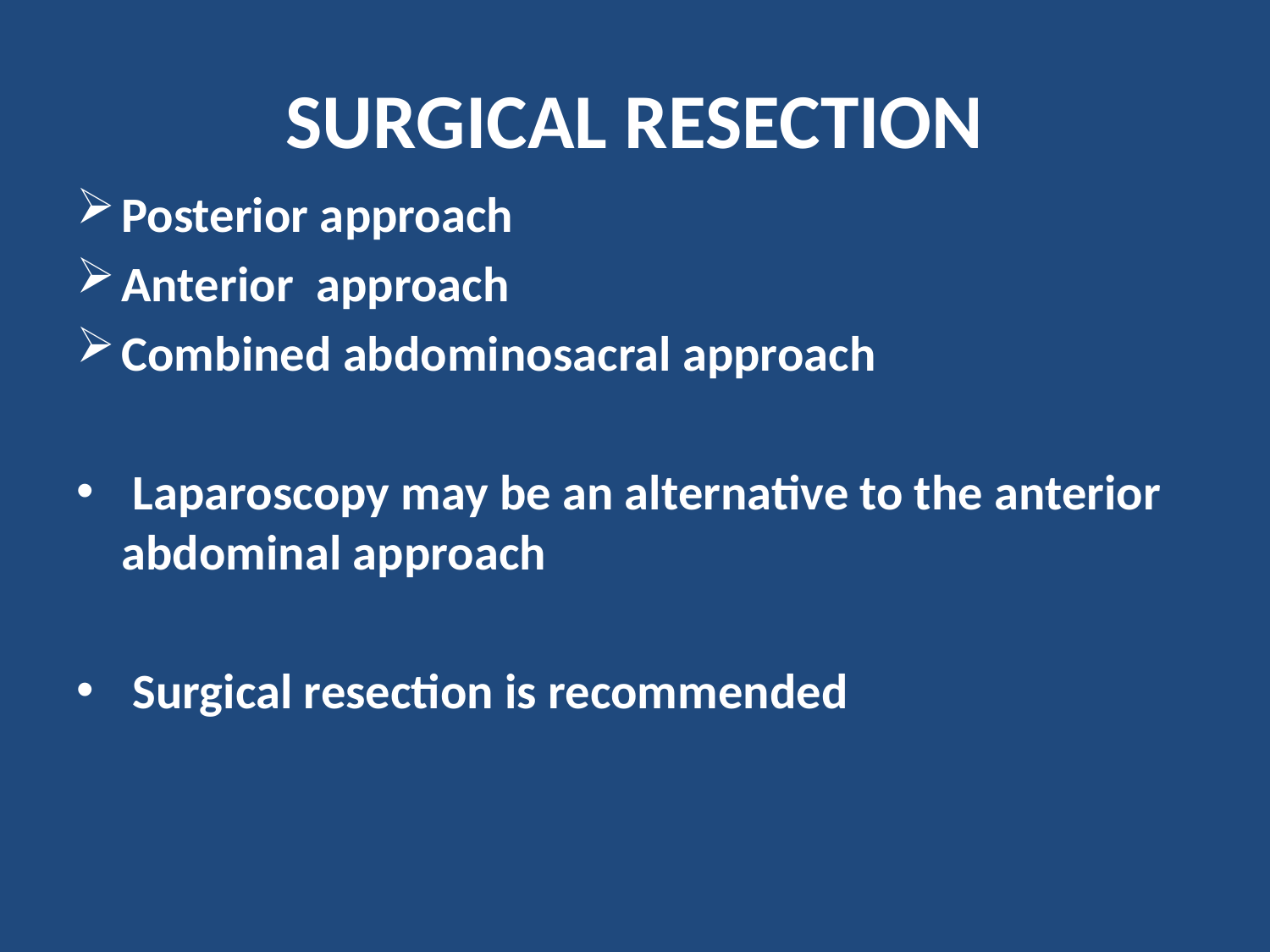

# SURGICAL RESECTION
Posterior approach
Anterior  approach
Combined abdominosacral approach

 Laparoscopy may be an alternative to the anterior abdominal approach

 Surgical resection is recommended